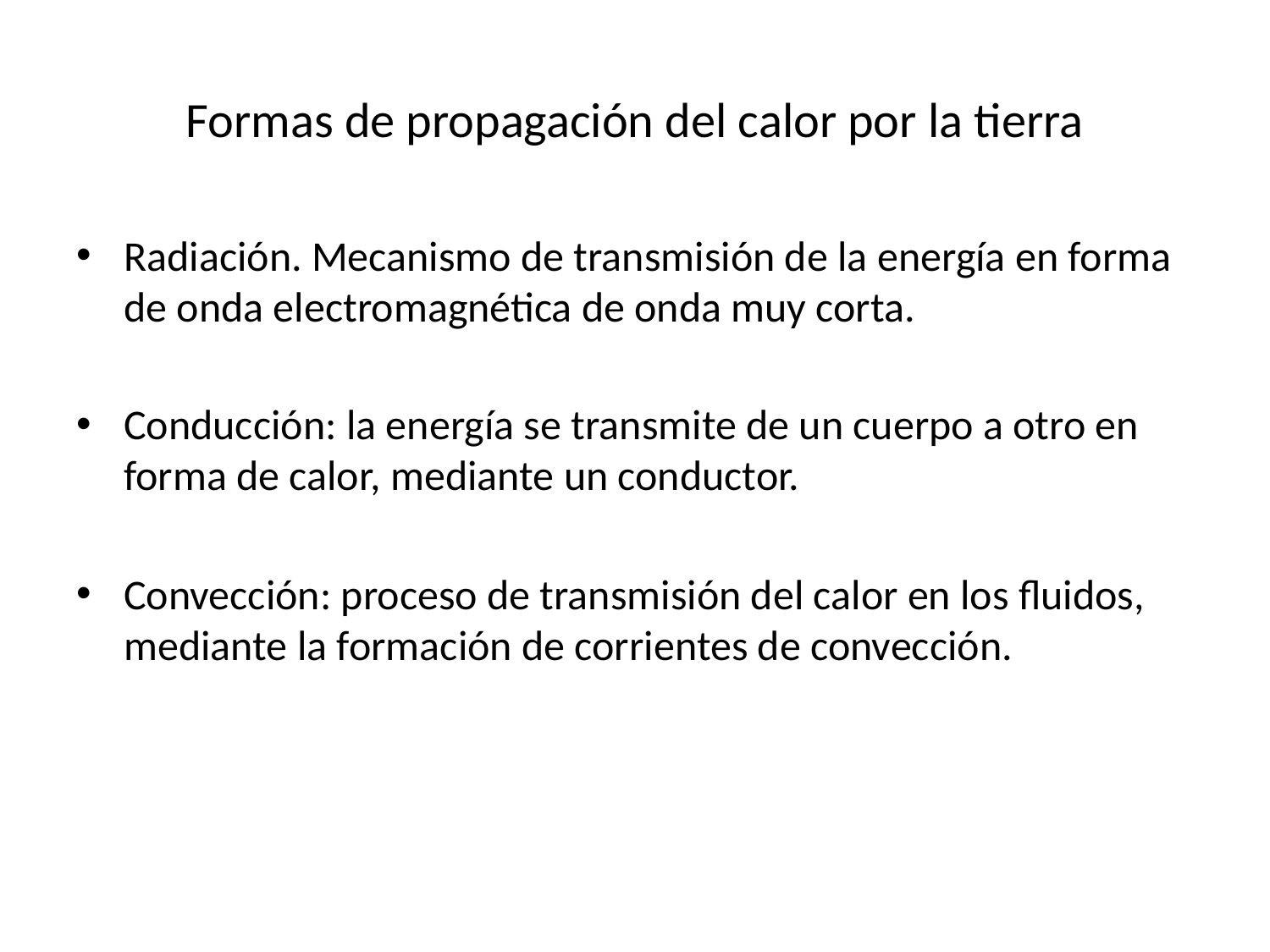

# Formas de propagación del calor por la tierra
Radiación. Mecanismo de transmisión de la energía en forma de onda electromagnética de onda muy corta.

Conducción: la energía se transmite de un cuerpo a otro en forma de calor, mediante un conductor.

Convección: proceso de transmisión del calor en los fluidos, mediante la formación de corrientes de convección.